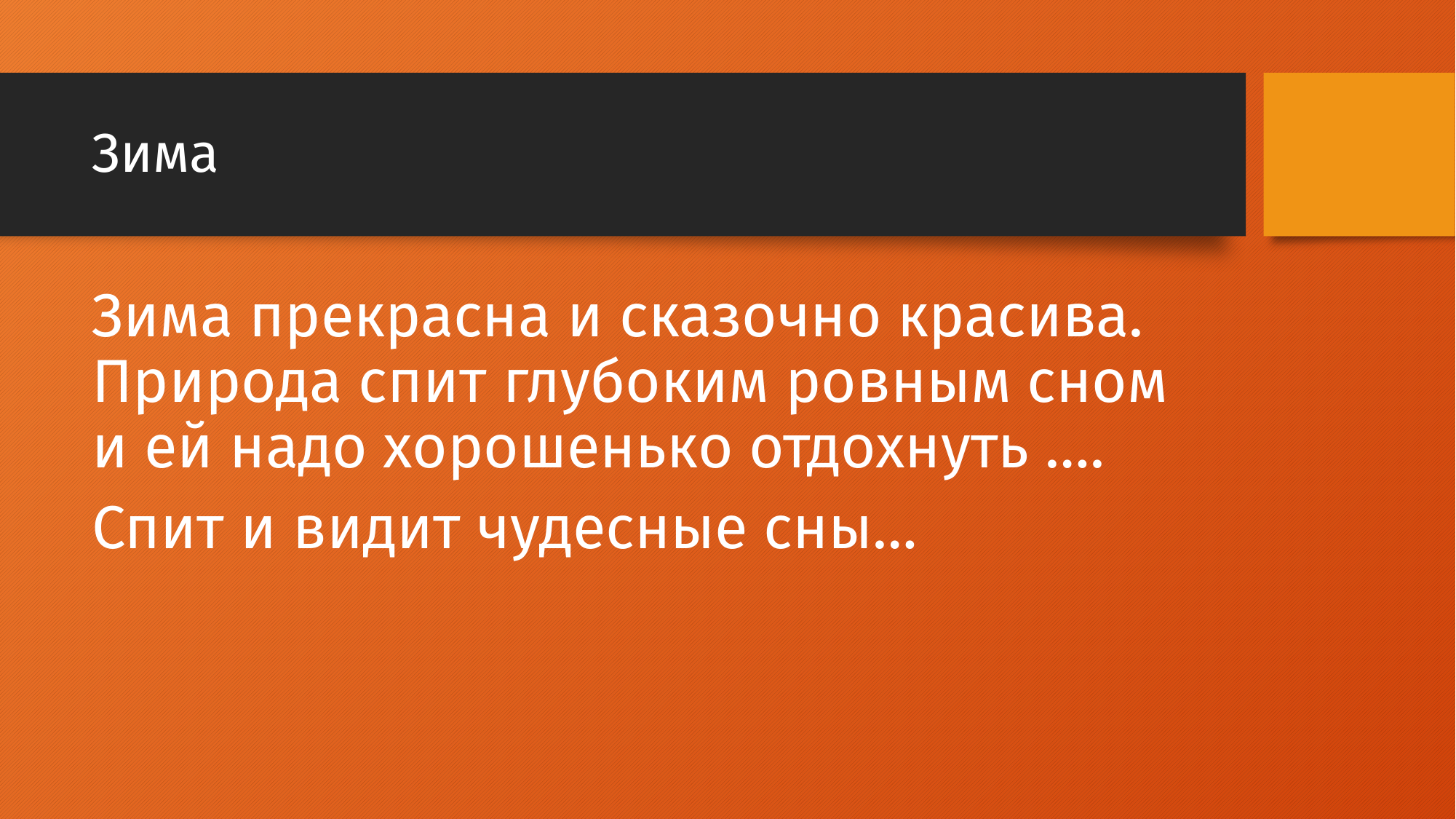

# Зима
Зима прекрасна и сказочно красива. Природа спит глубоким ровным сном и ей надо хорошенько отдохнуть ….
Спит и видит чудесные сны…